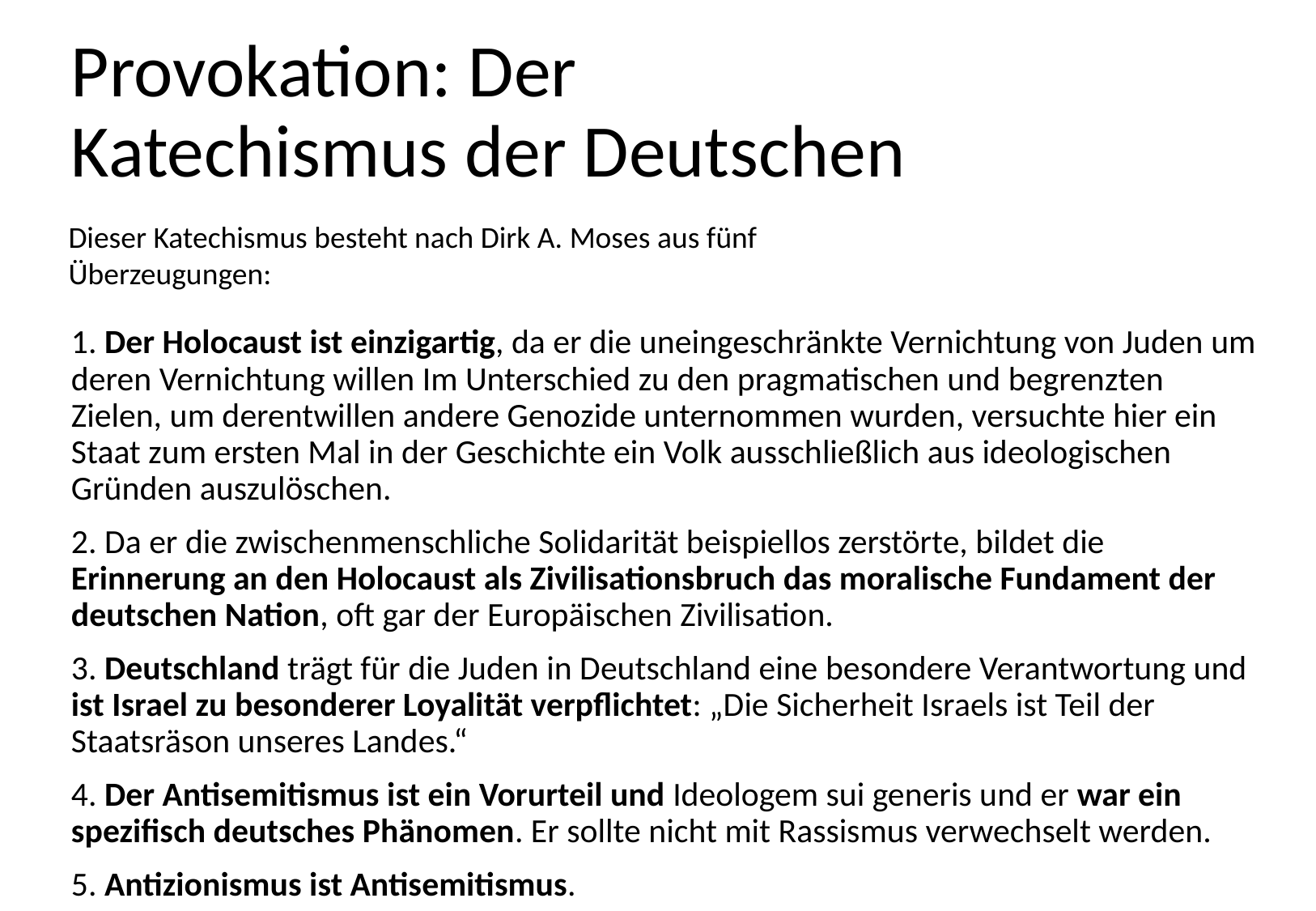

# Provokation: Der Katechismus der Deutschen
Dieser Katechismus besteht nach Dirk A. Moses aus fünf
Überzeugungen:
1. Der Holocaust ist einzigartig, da er die uneingeschränkte Vernichtung von Juden um deren Vernichtung willen Im Unterschied zu den pragmatischen und begrenzten Zielen, um derentwillen andere Genozide unternommen wurden, versuchte hier ein Staat zum ersten Mal in der Geschichte ein Volk ausschließlich aus ideologischen Gründen auszulöschen.
2. Da er die zwischenmenschliche Solidarität beispiellos zerstörte, bildet die Erinnerung an den Holocaust als Zivilisationsbruch das moralische Fundament der deutschen Nation, oft gar der Europäischen Zivilisation.
3. Deutschland trägt für die Juden in Deutschland eine besondere Verantwortung und ist Israel zu besonderer Loyalität verpflichtet: „Die Sicherheit Israels ist Teil der Staatsräson unseres Landes.“
4. Der Antisemitismus ist ein Vorurteil und Ideologem sui generis und er war ein spezifisch deutsches Phänomen. Er sollte nicht mit Rassismus verwechselt werden.
5. Antizionismus ist Antisemitismus.